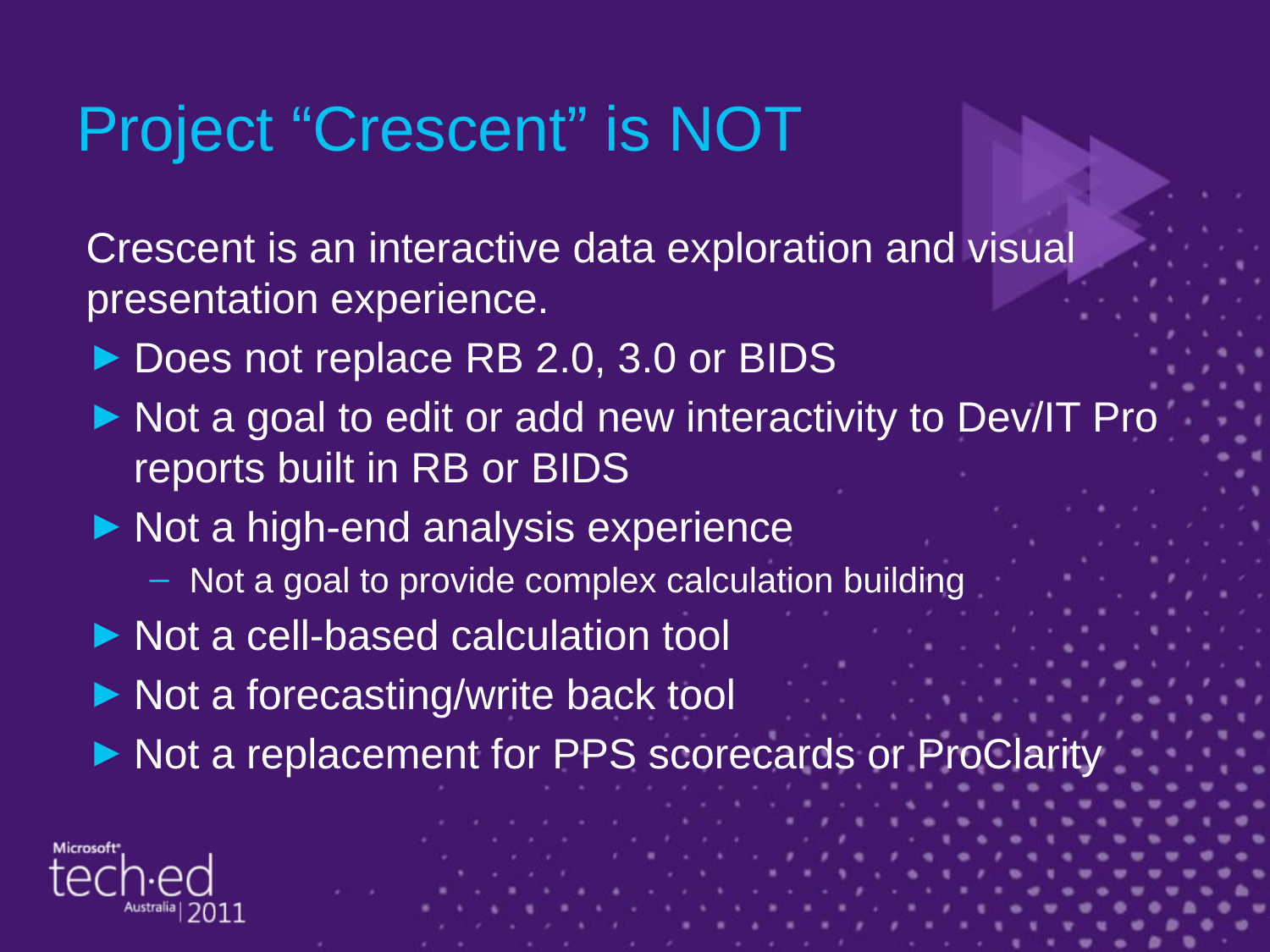

# Project “Crescent” is NOT
Crescent is an interactive data exploration and visual presentation experience.
Does not replace RB 2.0, 3.0 or BIDS
Not a goal to edit or add new interactivity to Dev/IT Pro reports built in RB or BIDS
Not a high-end analysis experience
Not a goal to provide complex calculation building
Not a cell-based calculation tool
Not a forecasting/write back tool
Not a replacement for PPS scorecards or ProClarity